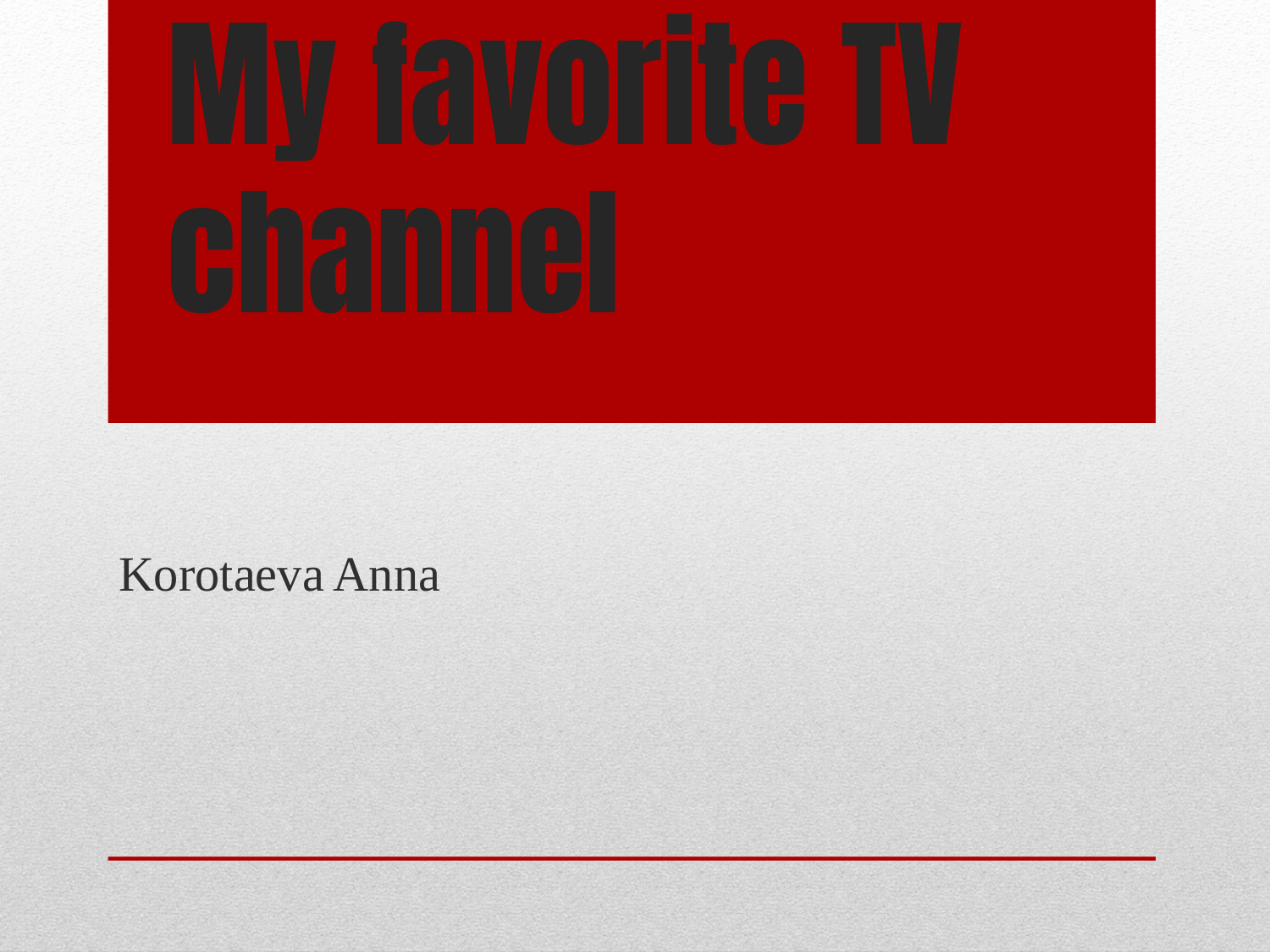

# My favorite TV channel
Korotaeva Anna